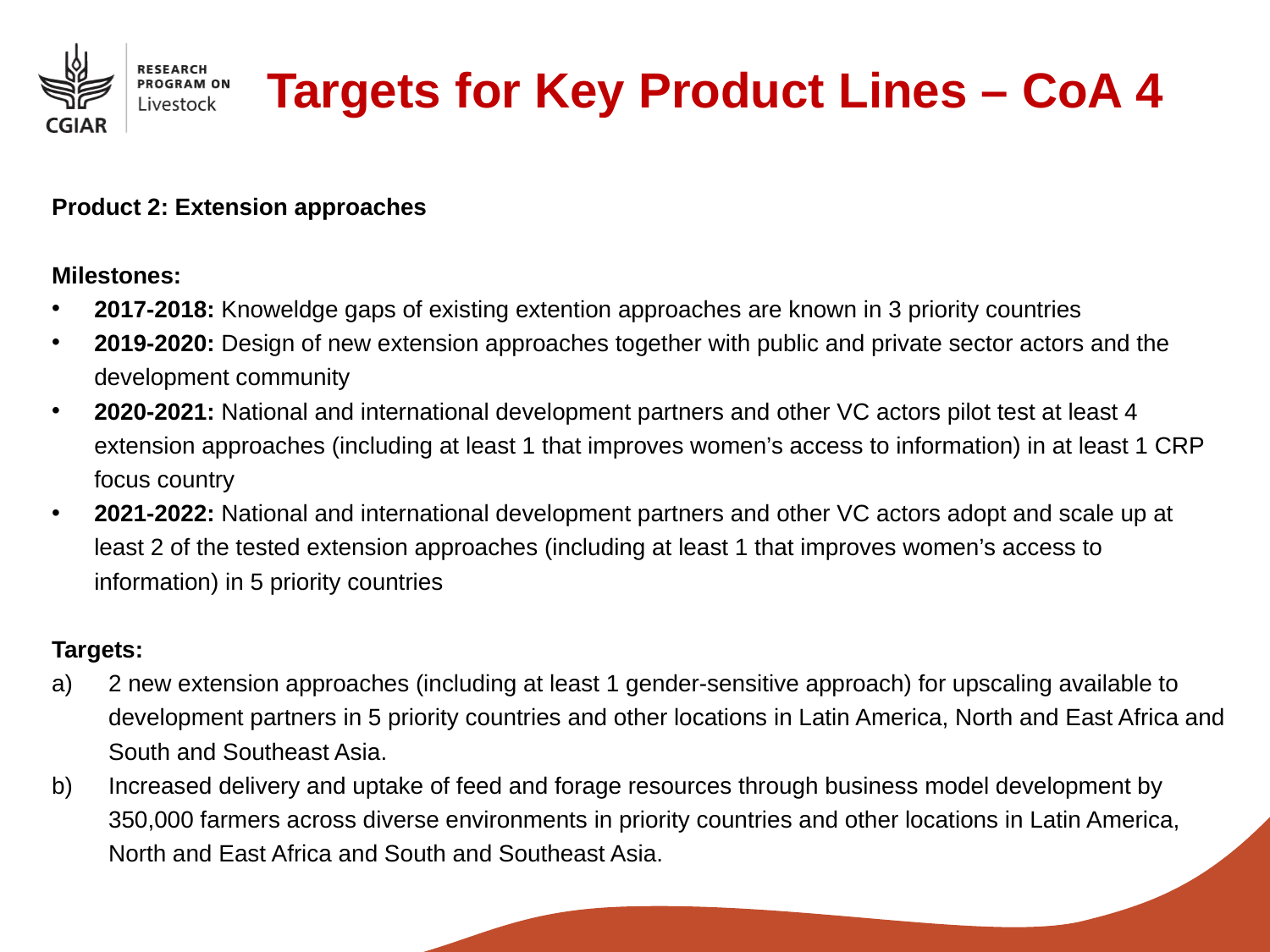

Targets for Key Product Lines – CoA 4
Product 2: Extension approaches

Milestones:
2017-2018: Knoweldge gaps of existing extention approaches are known in 3 priority countries
2019-2020: Design of new extension approaches together with public and private sector actors and the development community
2020-2021: National and international development partners and other VC actors pilot test at least 4 extension approaches (including at least 1 that improves women’s access to information) in at least 1 CRP focus country
2021-2022: National and international development partners and other VC actors adopt and scale up at least 2 of the tested extension approaches (including at least 1 that improves women’s access to information) in 5 priority countries

Targets:
2 new extension approaches (including at least 1 gender-sensitive approach) for upscaling available to development partners in 5 priority countries and other locations in Latin America, North and East Africa and South and Southeast Asia.
Increased delivery and uptake of feed and forage resources through business model development by 350,000 farmers across diverse environments in priority countries and other locations in Latin America, North and East Africa and South and Southeast Asia.